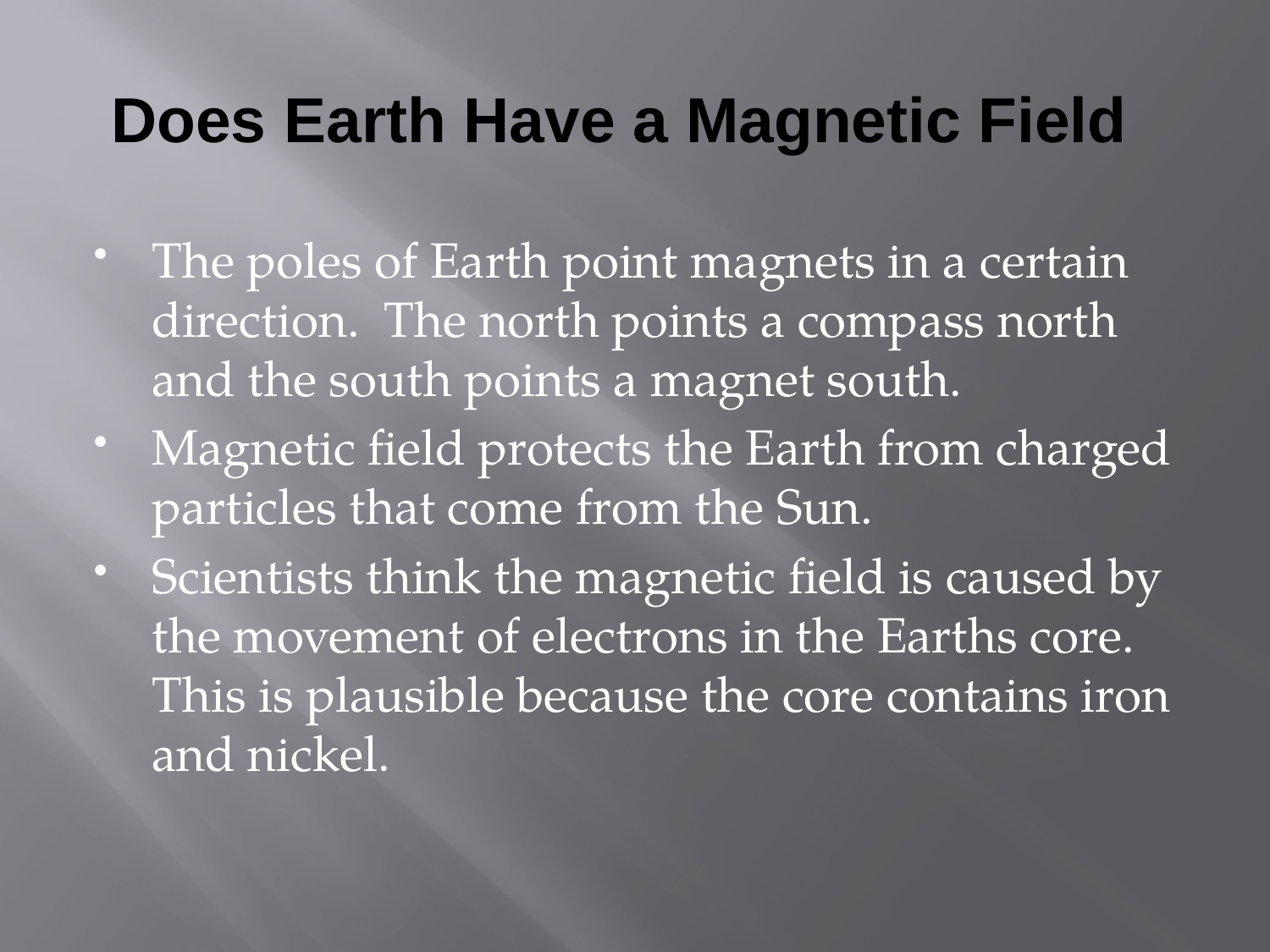

# Does Earth Have a Magnetic Field
The poles of Earth point magnets in a certain direction.  The north points a compass north and the south points a magnet south.
Magnetic field protects the Earth from charged particles that come from the Sun.
Scientists think the magnetic field is caused by the movement of electrons in the Earths core.  This is plausible because the core contains iron and nickel.